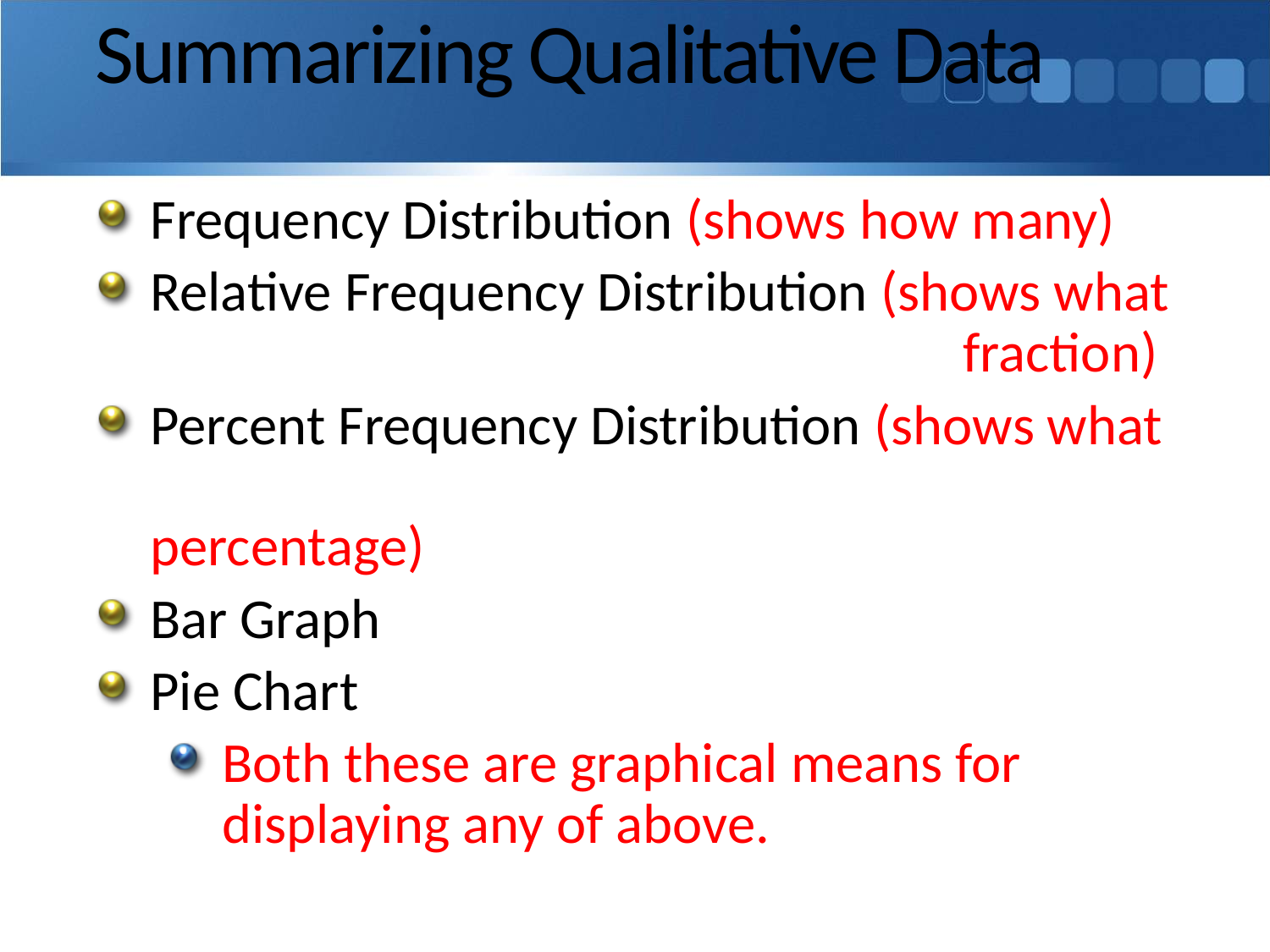

# Summarizing Qualitative Data
Frequency Distribution (shows how many)
Relative Frequency Distribution (shows what 						    fraction)
Percent Frequency Distribution (shows what 						   percentage)
Bar Graph
Pie Chart
Both these are graphical means for displaying any of above.